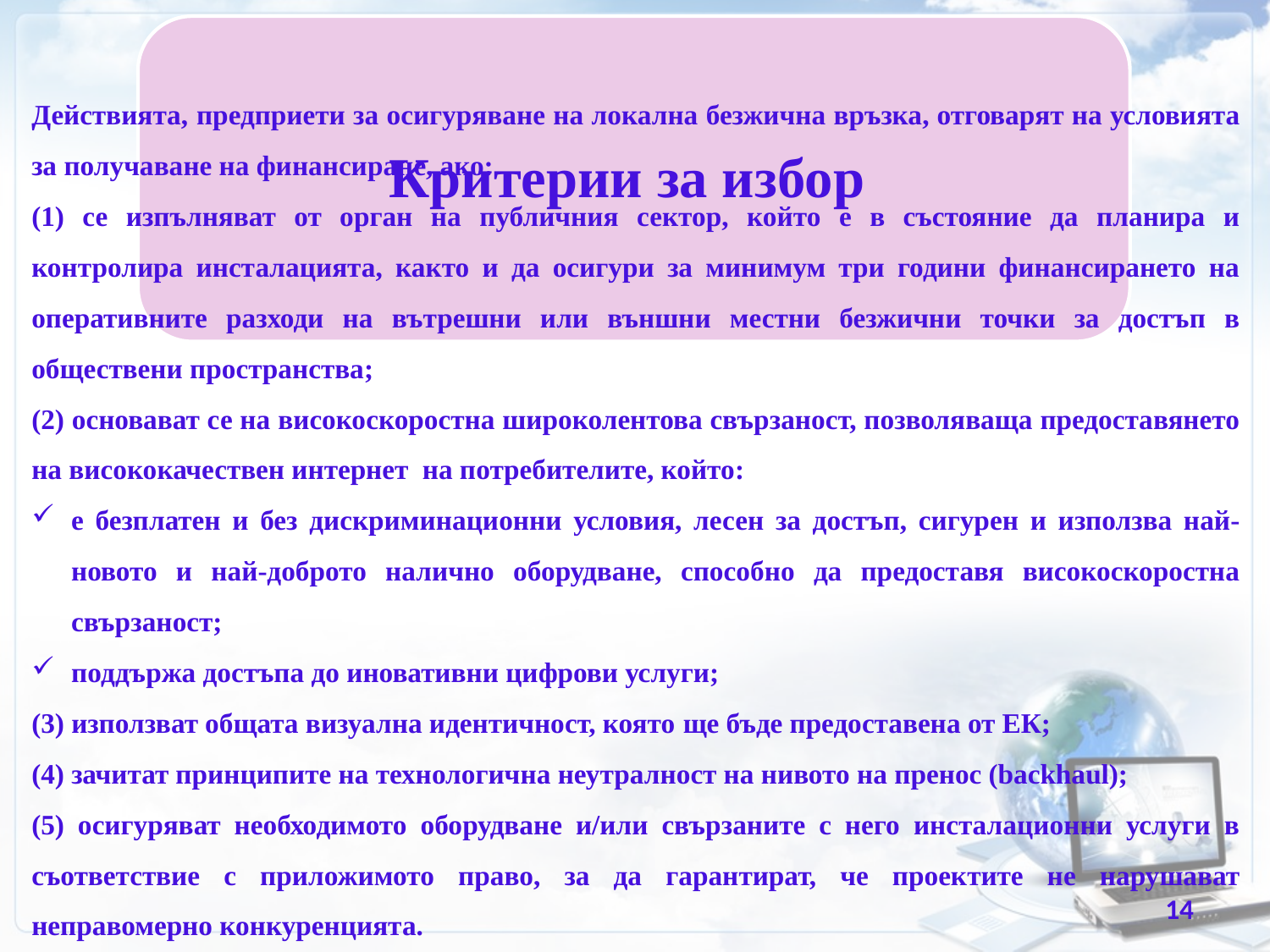

Критерии за избор
Действията, предприети за осигуряване на локална безжична връзка, отговарят на условията за получаване на финансиране, ако:
(1) се изпълняват от орган на публичния сектор, който е в състояние да планира и контролира инсталацията, както и да осигури за минимум три години финансирането на оперативните разходи на вътрешни или външни местни безжични точки за достъп в обществени пространства;
(2) основават се на високоскоростна широколентова свързаност, позволяваща предоставянето на висококачествен интернет  на потребителите, който:
е безплатен и без дискриминационни условия, лесен за достъп, сигурен и използва най-новото и най-доброто налично оборудване, способно да предоставя високоскоростна свързаност;
поддържа достъпа до иновативни цифрови услуги;
(3) използват общата визуална идентичност, която ще бъде предоставена от ЕК;
(4) зачитат принципите на технологична неутралност на нивото на пренос (backhaul);
(5) осигуряват необходимото оборудване и/или свързаните с него инсталационни услуги в съответствие с приложимото право, за да гарантират, че проектите не нарушават неправомерно конкуренцията.
14